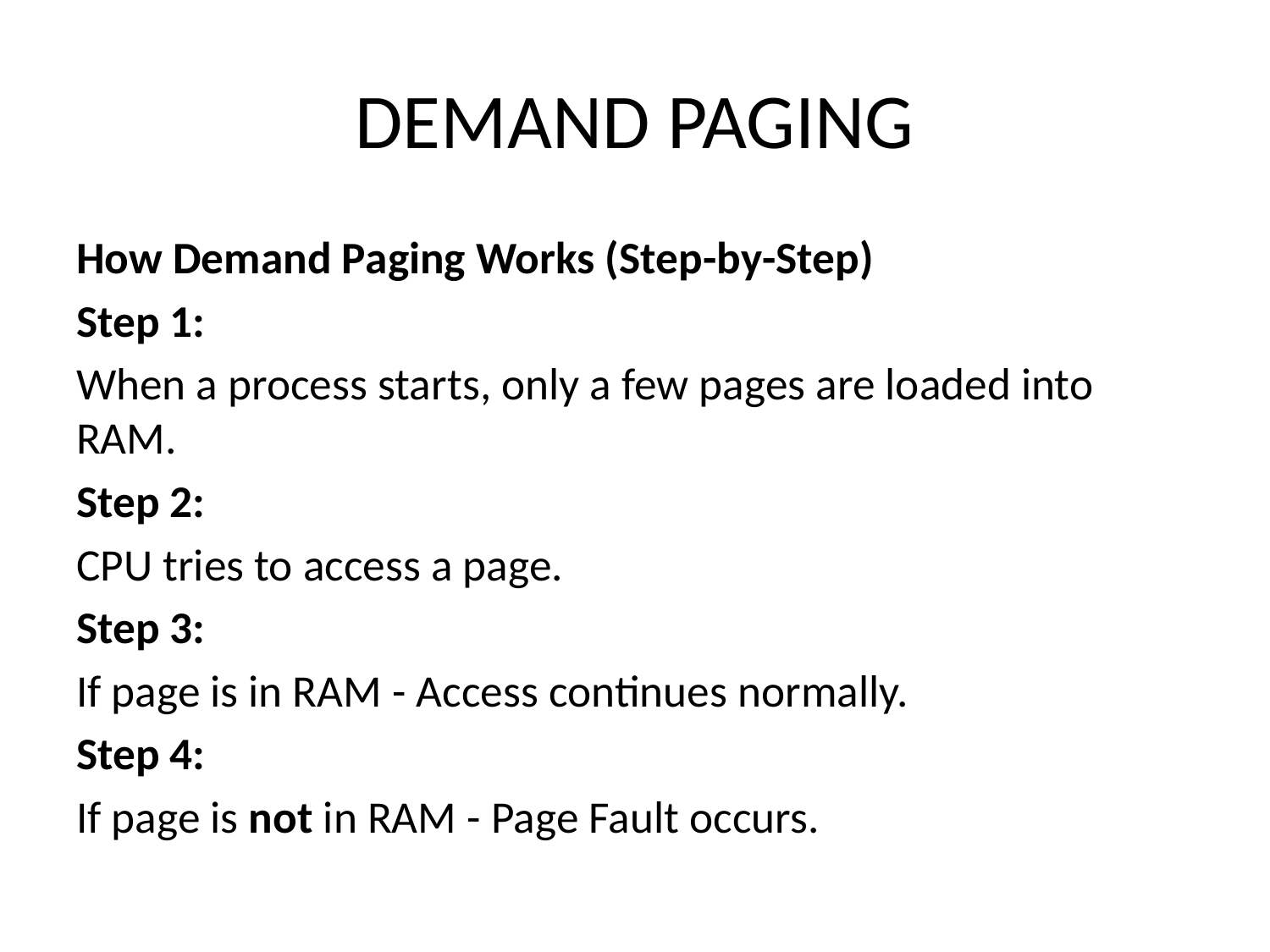

# DEMAND PAGING
How Demand Paging Works (Step-by-Step)
Step 1:
When a process starts, only a few pages are loaded into RAM.
Step 2:
CPU tries to access a page.
Step 3:
If page is in RAM - Access continues normally.
Step 4:
If page is not in RAM - Page Fault occurs.